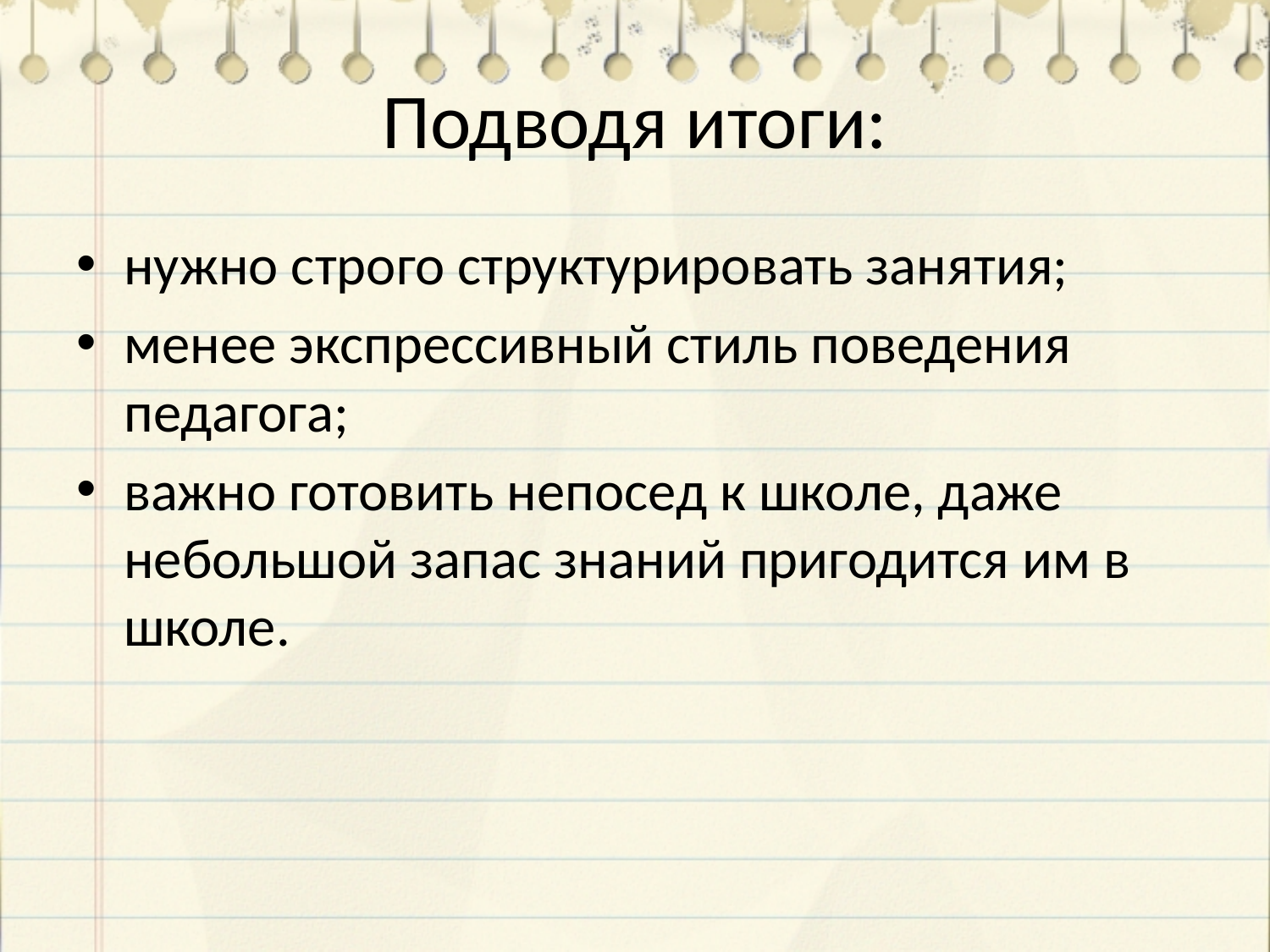

# Подводя итоги:
нужно строго структурировать занятия;
менее экспрессивный стиль поведения педагога;
важно готовить непосед к школе, даже небольшой запас знаний пригодится им в школе.